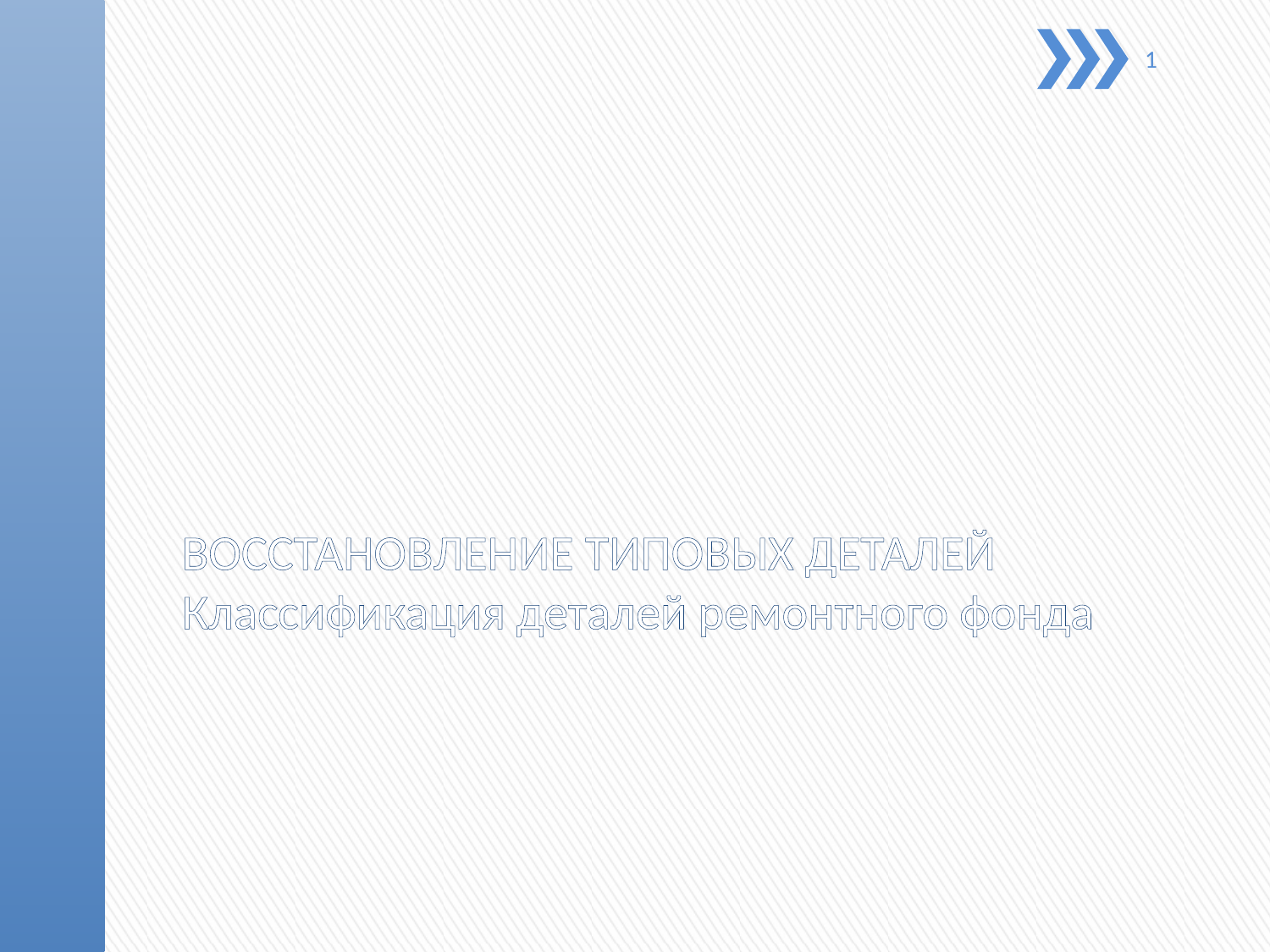

1
# ВОССТАНОВЛЕНИЕ ТИПОВЫХ ДЕТАЛЕЙ Классификация деталей ремонтного фонда